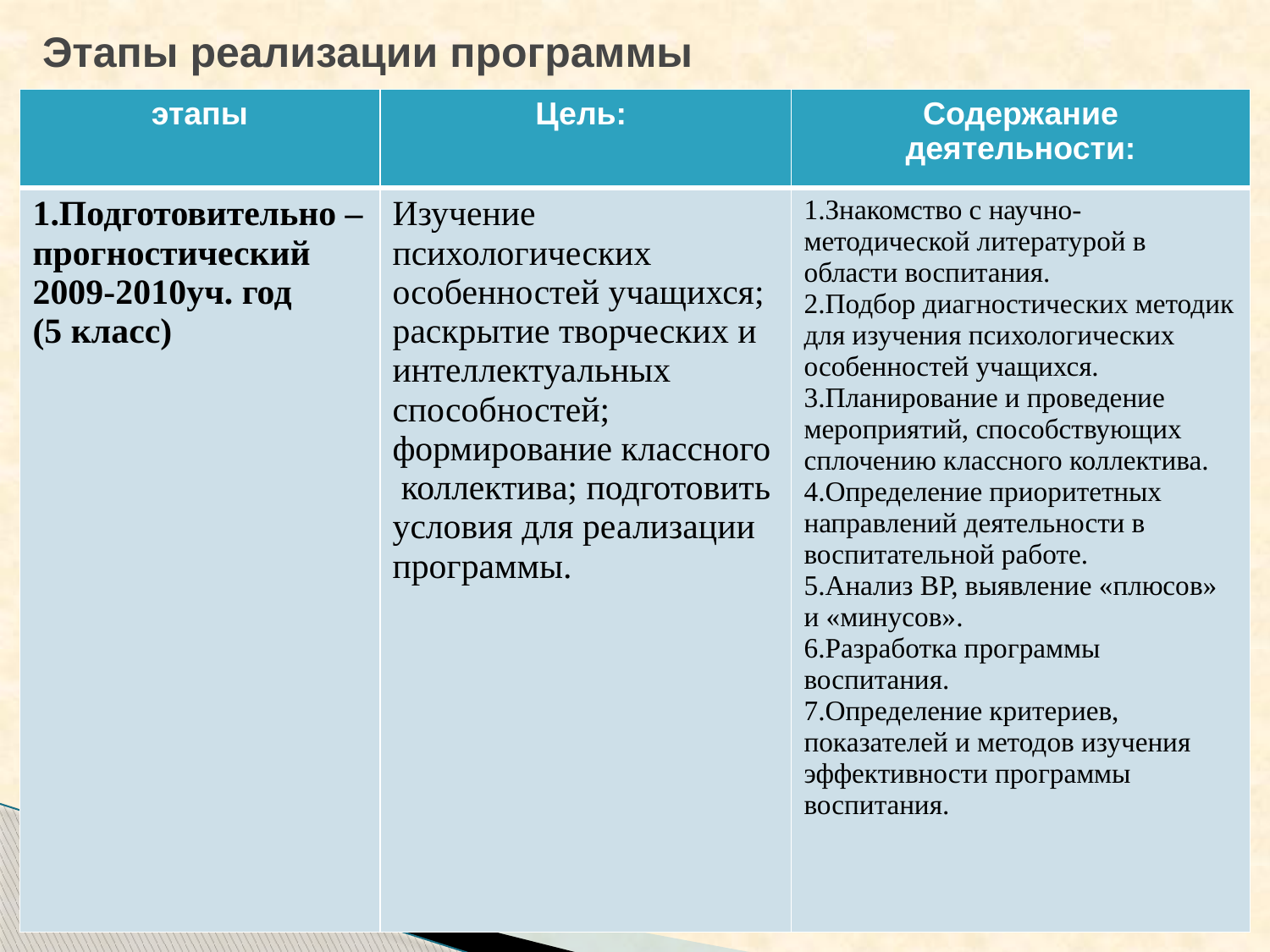

# Этапы реализации программы
| этапы | Цель: | Содержание деятельности: |
| --- | --- | --- |
| 1.Подготовительно – прогностический 2009-2010уч. год (5 класс) | Изучение психологических особенностей учащихся; раскрытие творческих и интеллектуальных способностей; формирование классного коллектива; подготовить условия для реализации программы. | 1.Знакомство с научно-методической литературой в области воспитания. 2.Подбор диагностических методик для изучения психологических особенностей учащихся. 3.Планирование и проведение мероприятий, способствующих сплочению классного коллектива. 4.Определение приоритетных направлений деятельности в воспитательной работе. 5.Анализ ВР, выявление «плюсов» и «минусов». 6.Разработка программы воспитания. 7.Определение критериев, показателей и методов изучения эффективности программы воспитания. |